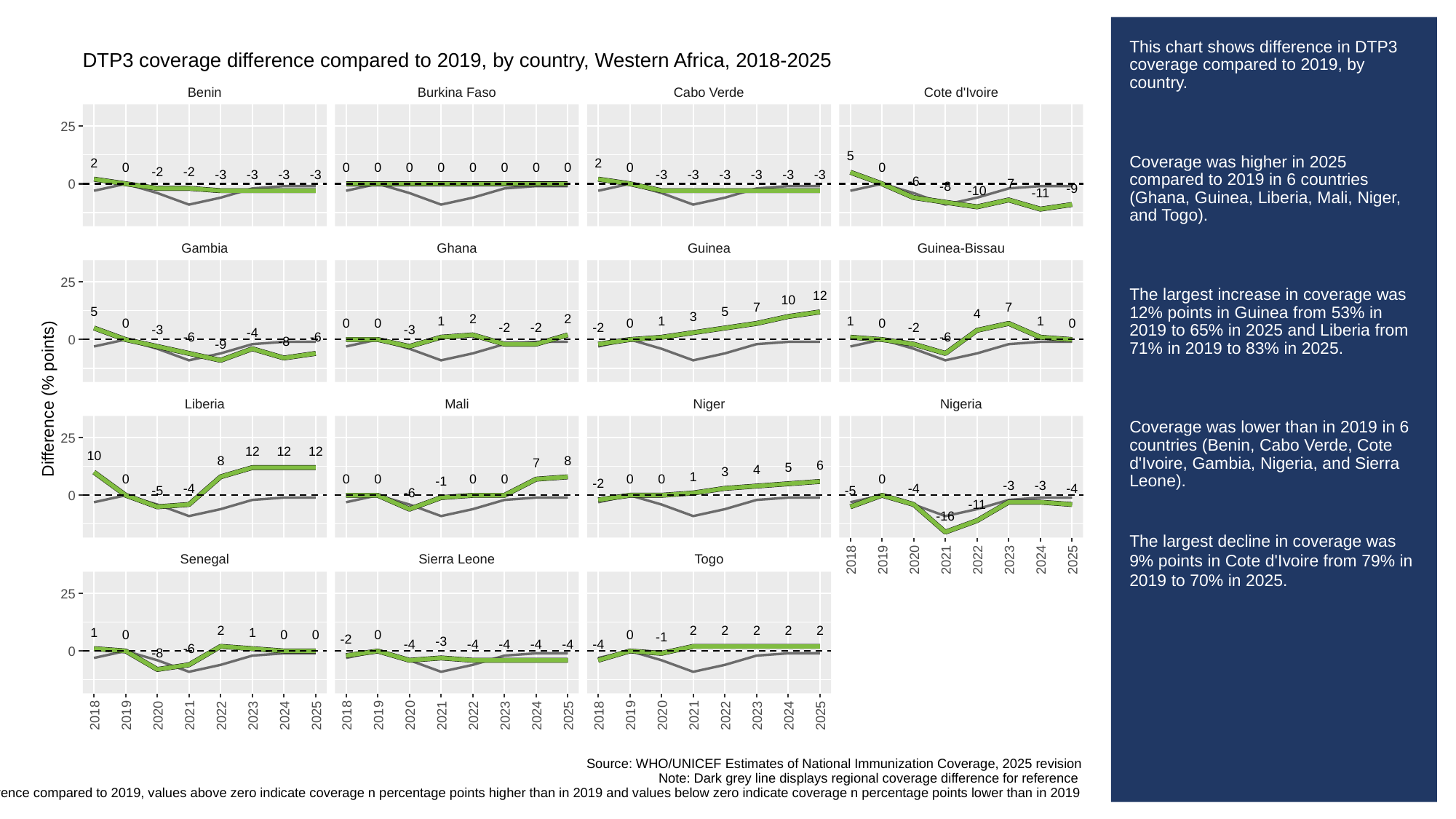

# This chart shows difference in DTP3 coverage compared to 2019, by country.

Coverage was higher in 2025 compared to 2019 in 6 countries (Ghana, Guinea, Liberia, Mali, Niger, and Togo).

The largest increase in coverage was 12% points in Guinea from 53% in 2019 to 65% in 2025 and Liberia from 71% in 2019 to 83% in 2025.

Coverage was lower than in 2019 in 6 countries (Benin, Cabo Verde, Cote d'Ivoire, Gambia, Nigeria, and Sierra Leone).

The largest decline in coverage was 9% points in Cote d'Ivoire from 79% in 2019 to 70% in 2025.

DTP3 coverage difference compared to 2019, by country, Western Africa, 2018-2025
Benin
Burkina Faso
Cabo Verde
Cote d'Ivoire

25

5

2
2
0
0
0
0
0
0
0
0
0
0
0
-2
-2
-3
-3
-3
-3
-3
-3
-3
-3
-3
-3

-6
-7
0

-8
-9

-10
-11

Gambia
Ghana
Guinea
Guinea-Bissau

25

12
10
7
7
5
5
4

3

2
2
1
1
1
1
0
0
0
0
0
0
-2
-2
-2
-2

-3
-3
-4

-6
-6
-6
0

-8
-9

Difference (% points)
Liberia
Mali
Niger
Nigeria

25

12
12
12
10
8
8
7
6
5
4

3

1
0
0
0
0
0
0
0
0
-1

-2
-3
-3

-4
-4
-4
-5
-5
-6
0

-11
-16

Senegal
Sierra Leone
Togo
2018
2019
2020
2021
2022
2023
2024
2025

25

2
2
2
2
2
2
1
1
0
0
0
0
0
-1
-2
-3
-4
-4
-4
-4
-4
-4
-6
0

-8

2018
2019
2020
2021
2022
2023
2024
2025
2018
2019
2020
2021
2022
2023
2024
2025
2018
2019
2020
2021
2022
2023
2024
2025
Source: WHO/UNICEF Estimates of National Immunization Coverage, 2025 revision
Note: Dark grey line displays regional coverage difference for reference
When looking at coverage difference compared to 2019, values above zero indicate coverage n percentage points higher than in 2019 and values below zero indicate coverage n percentage points lower than in 2019